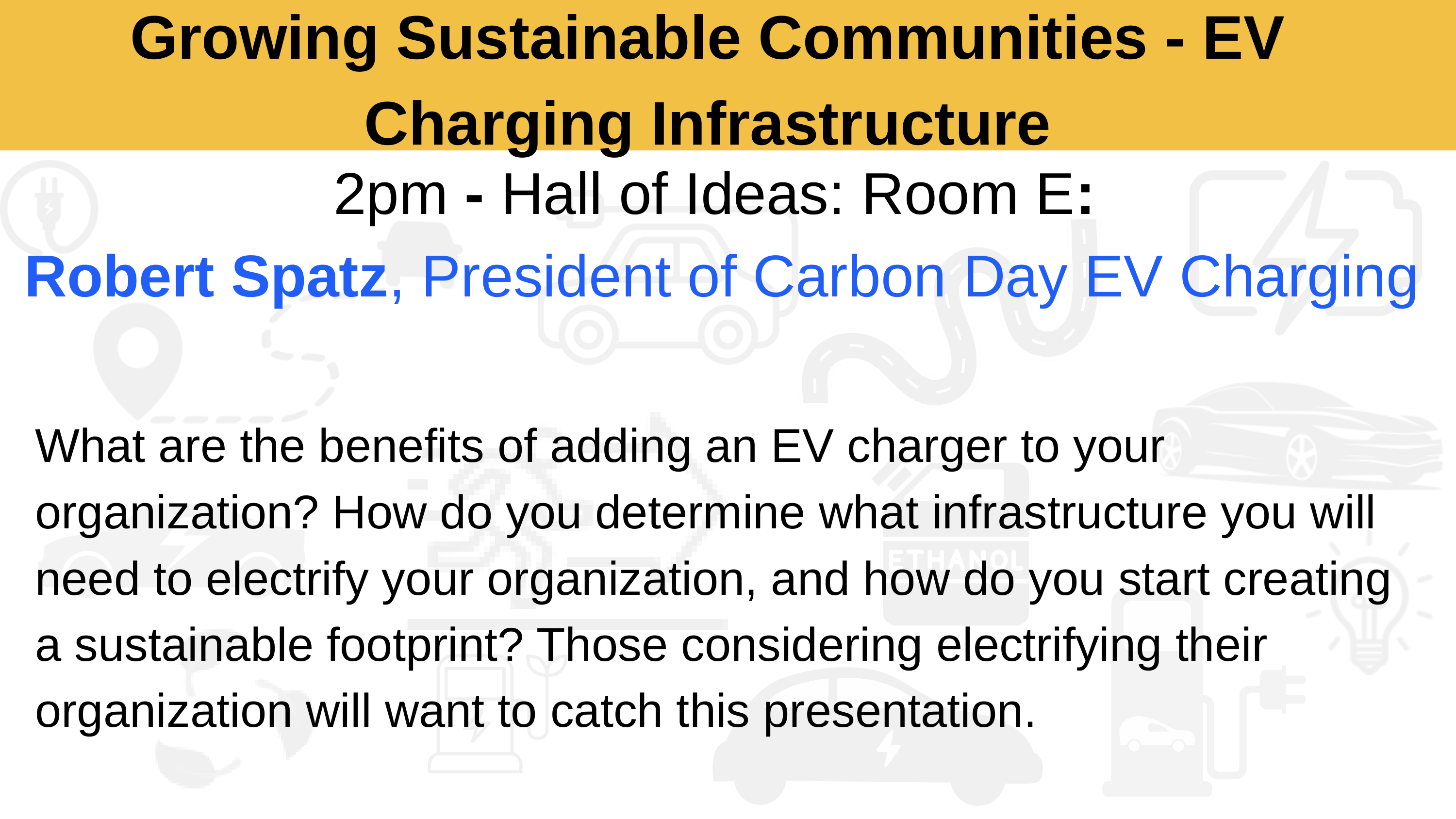

Growing Sustainable Communities - EV Charging Infrastructure
2pm - Hall of Ideas: Room E:
Robert Spatz, President of Carbon Day EV Charging

What are the benefits of adding an EV charger to your organization? How do you determine what infrastructure you will need to electrify your organization, and how do you start creating a sustainable footprint? Those considering electrifying their organization will want to catch this presentation.